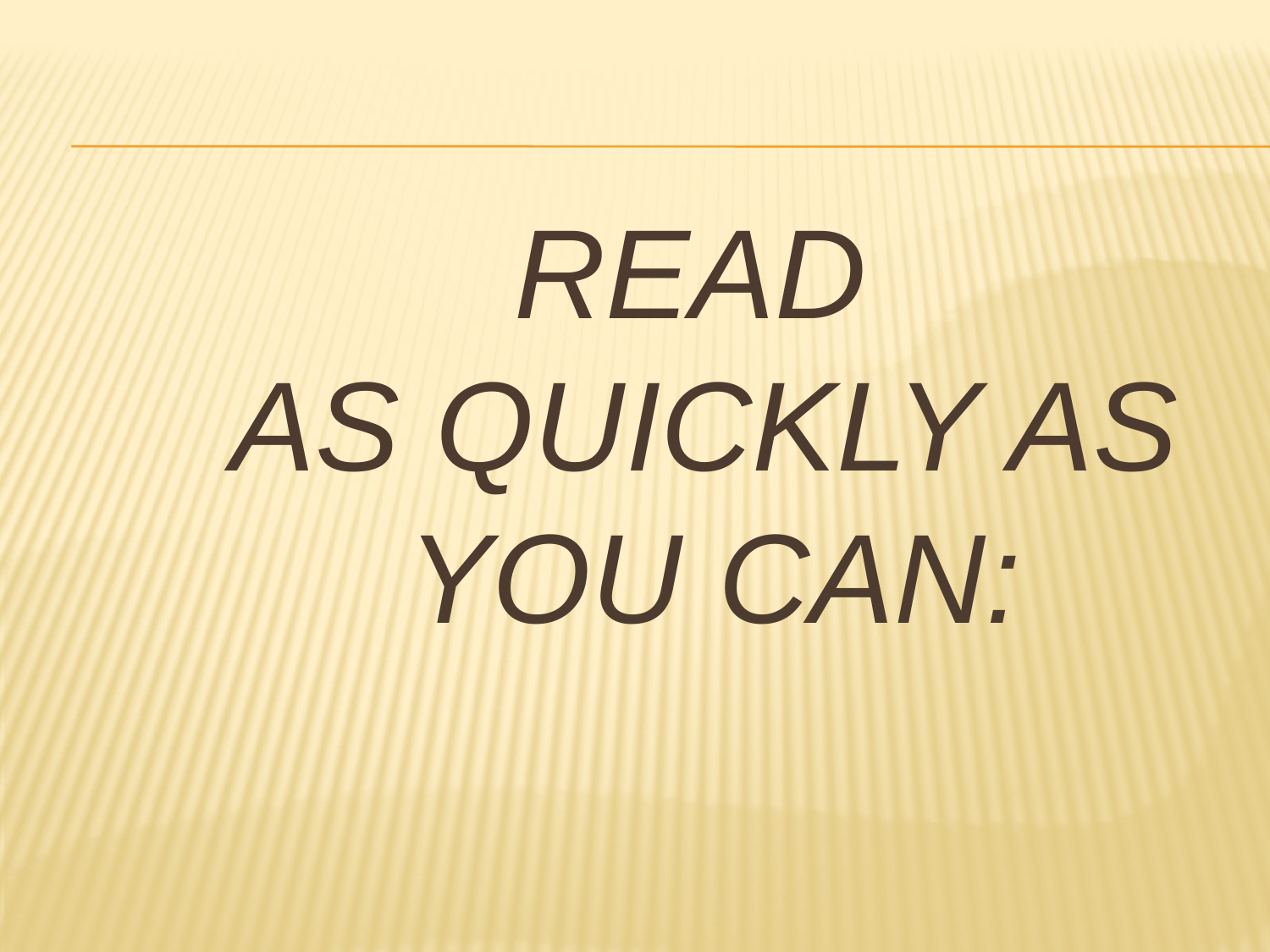

# Read as quickly as you can: